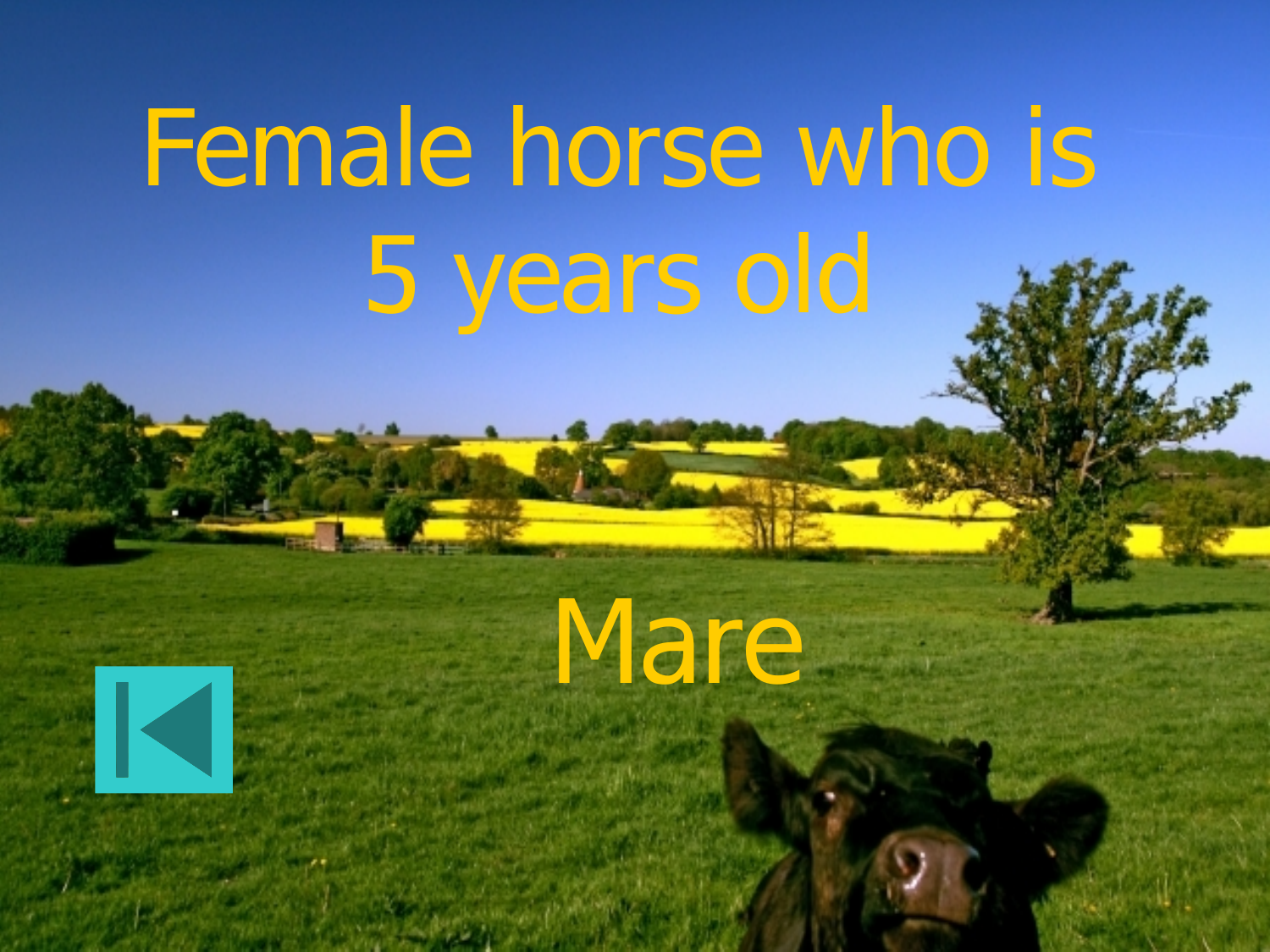

Female horse who is 5 years old
Mare